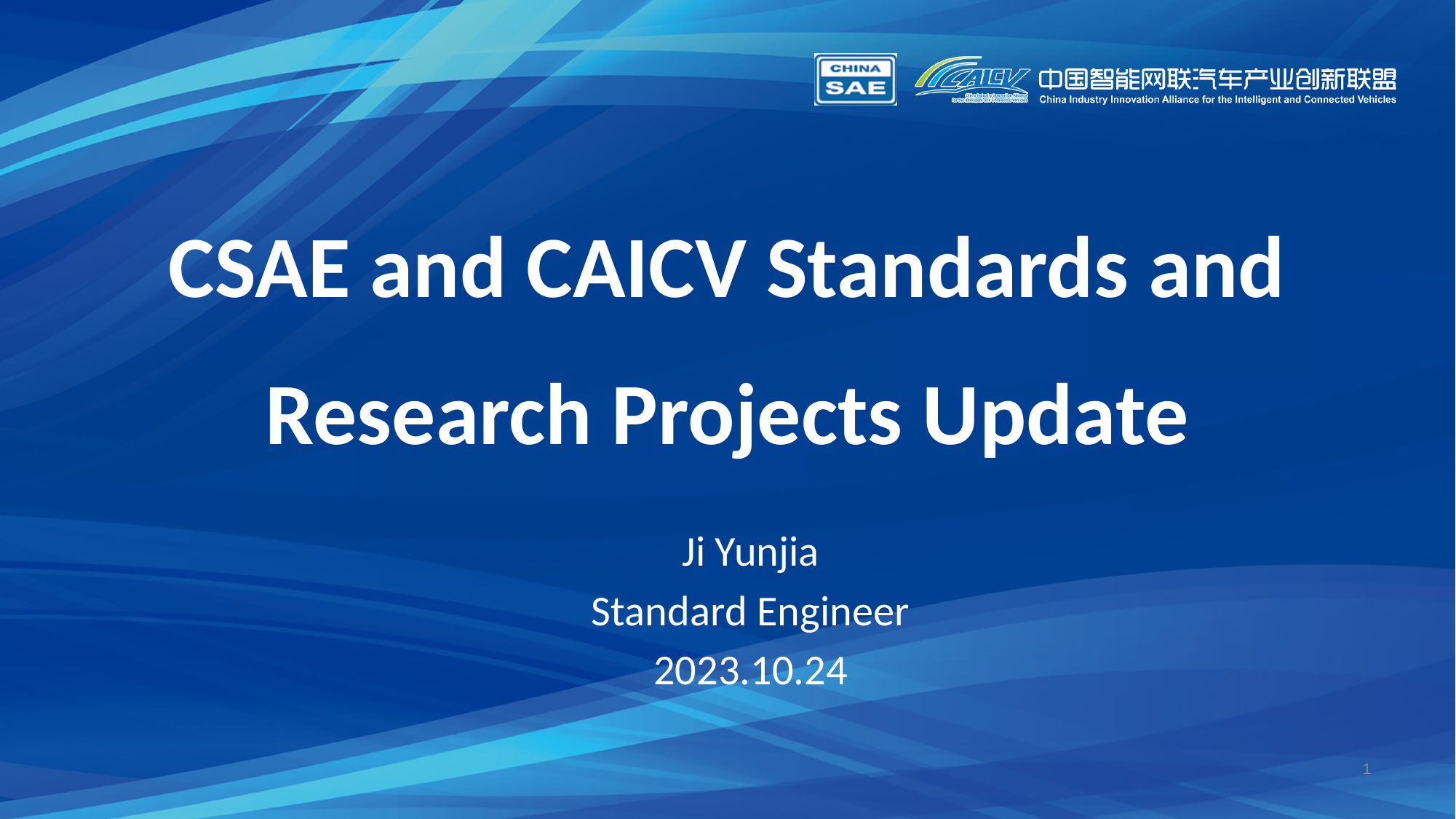

1
CSAE and CAICV Standards and Research Projects Update
Ji Yunjia
Standard Engineer
2023.10.24
1